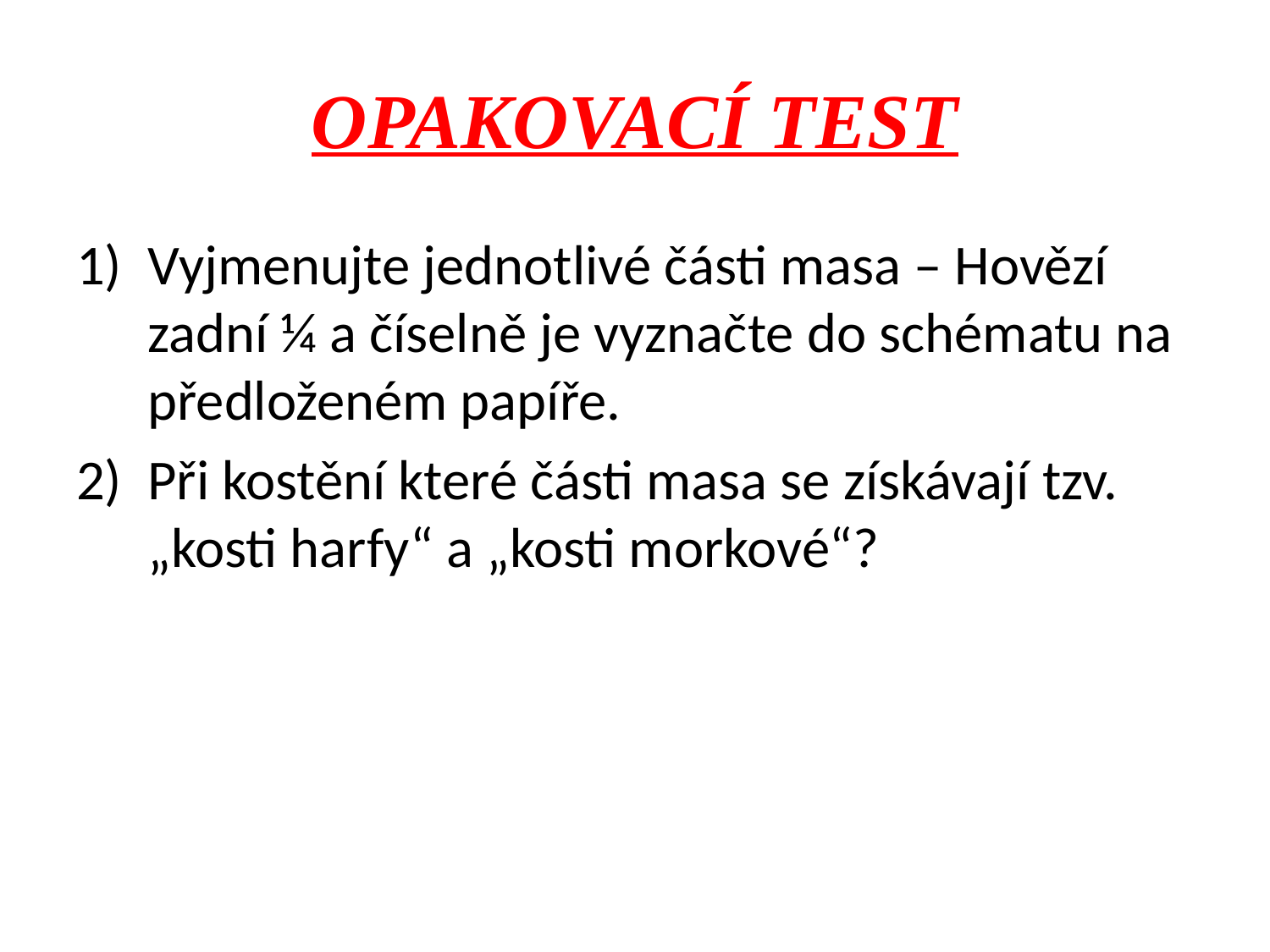

# OPAKOVACÍ TEST
Vyjmenujte jednotlivé části masa – Hovězí zadní ¼ a číselně je vyznačte do schématu na předloženém papíře.
Při kostění které části masa se získávají tzv. „kosti harfy“ a „kosti morkové“?